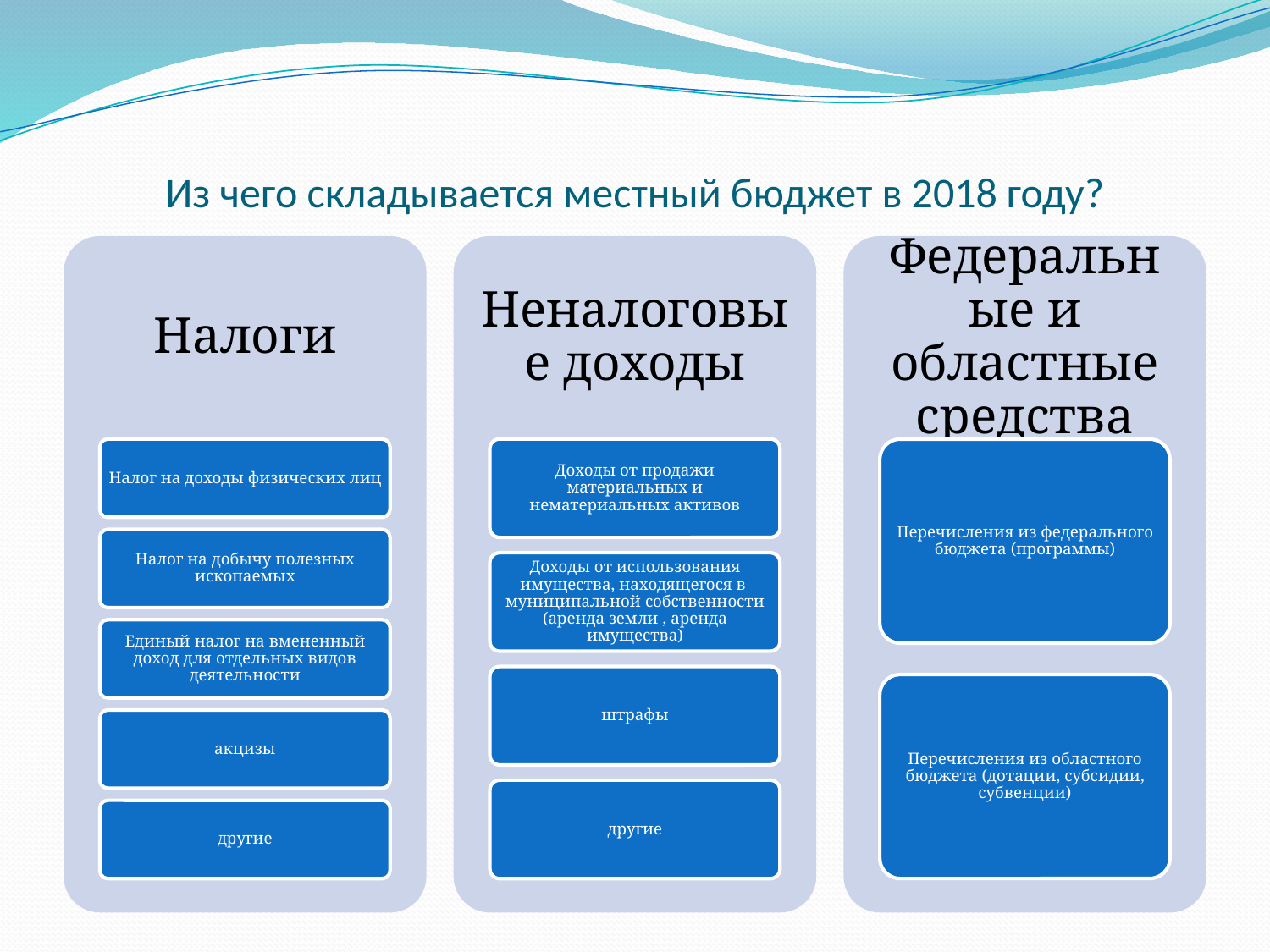

# Из чего складывается местный бюджет в 2018 году?
Налоги
Налог на доходы физических лиц
Налог на добычу полезных ископаемых
Единый налог на вмененный доход для отдельных видов деятельности
акцизы
другие
Неналоговые доходы
Доходы от продажи материальных и нематериальных активов
Доходы от использования имущества, находящегося в  муниципальной собственности (аренда земли , аренда имущества)
штрафы
другие
Федеральные и областные средства
Перечисления из федерального бюджета (программы)
Перечисления из областного бюджета (дотации, субсидии, субвенции)